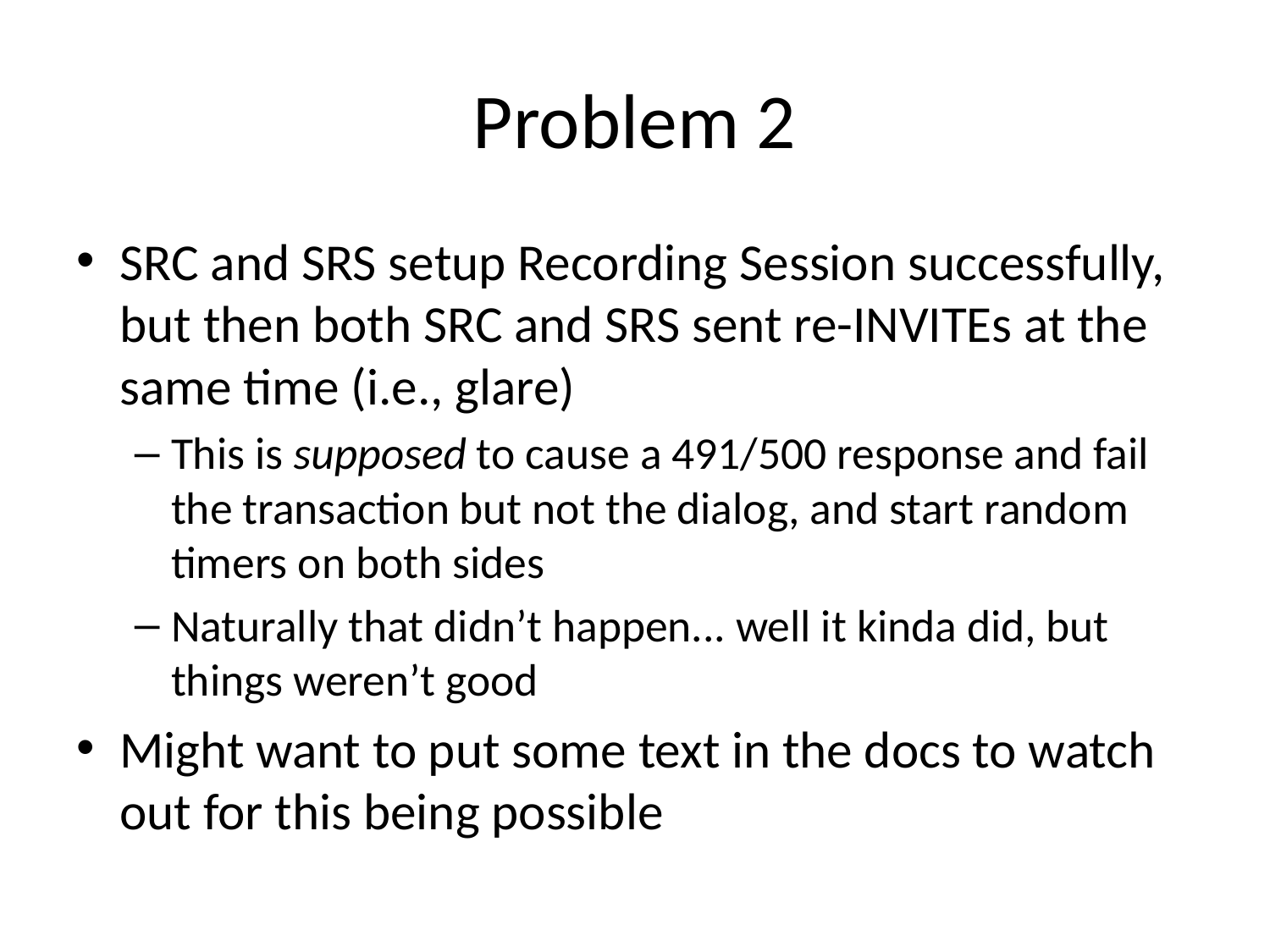

# Problem 2
SRC and SRS setup Recording Session successfully, but then both SRC and SRS sent re-INVITEs at the same time (i.e., glare)
This is supposed to cause a 491/500 response and fail the transaction but not the dialog, and start random timers on both sides
Naturally that didn’t happen... well it kinda did, but things weren’t good
Might want to put some text in the docs to watch out for this being possible